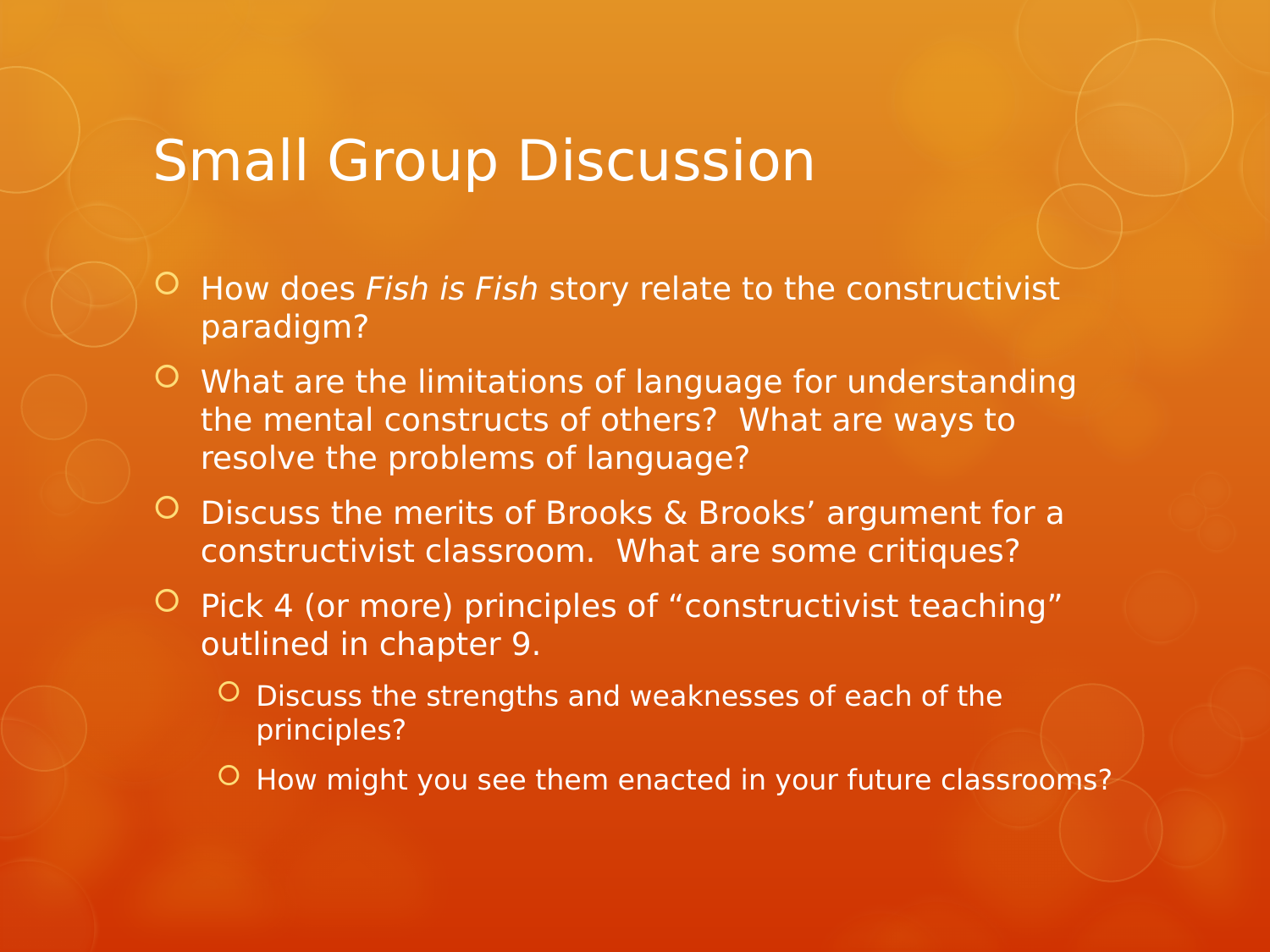

# Small Group Discussion

How does Fish is Fish story relate to the constructivist paradigm?
What are the limitations of language for understanding the mental constructs of others?  What are ways to resolve the problems of language?
Discuss the merits of Brooks & Brooks’ argument for a constructivist classroom.  What are some critiques?
Pick 4 (or more) principles of “constructivist teaching” outlined in chapter 9.
Discuss the strengths and weaknesses of each of the principles?
How might you see them enacted in your future classrooms?